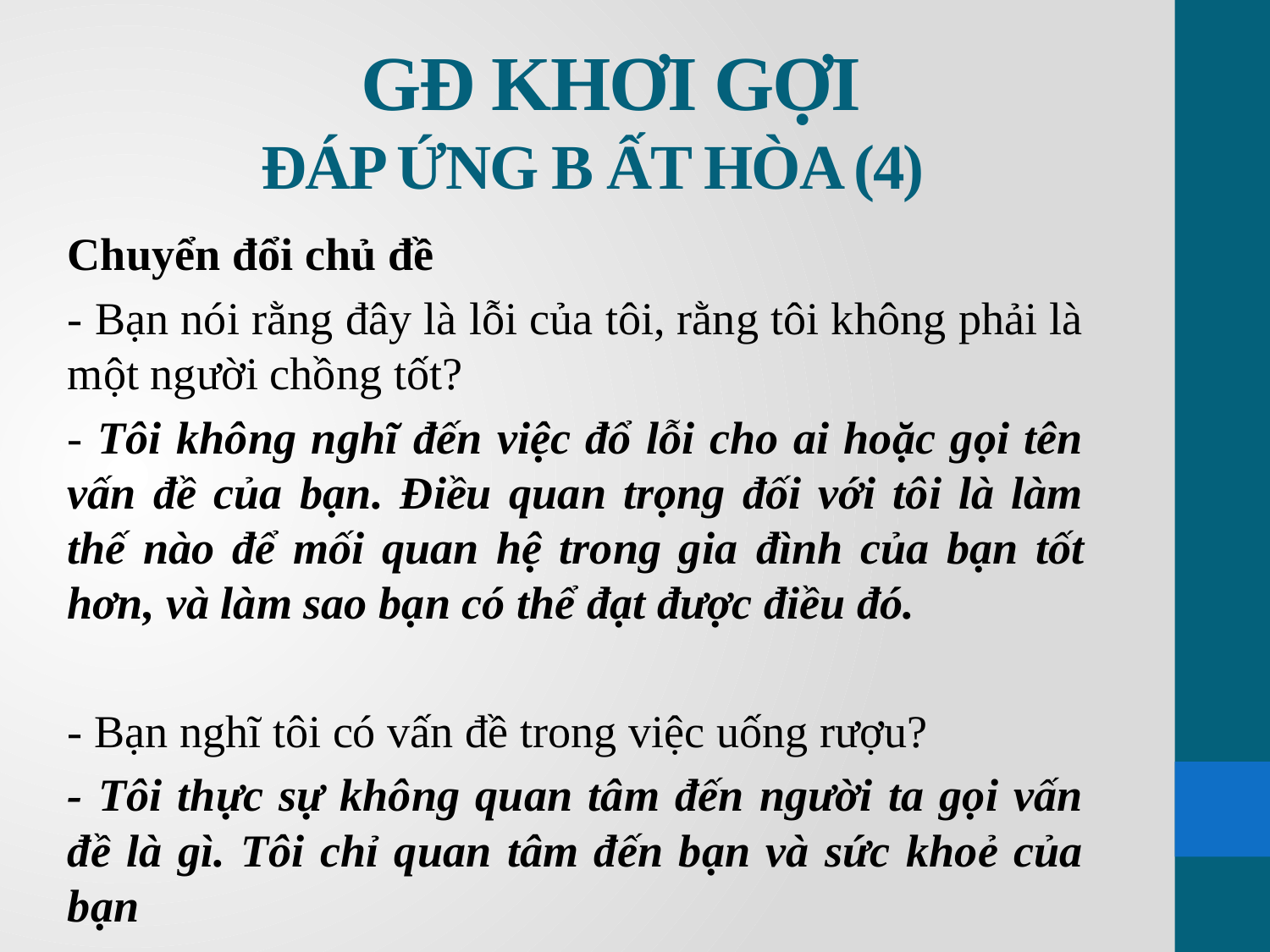

# GĐ KHƠI GỢI ĐÁP ỨNG B ẤT HÒA (4)
Chuyển đổi chủ đề
- Bạn nói rằng đây là lỗi của tôi, rằng tôi không phải là một người chồng tốt?
- Tôi không nghĩ đến việc đổ lỗi cho ai hoặc gọi tên vấn đề của bạn. Điều quan trọng đối với tôi là làm thế nào để mối quan hệ trong gia đình của bạn tốt hơn, và làm sao bạn có thể đạt được điều đó.

- Bạn nghĩ tôi có vấn đề trong việc uống rượu?
- Tôi thực sự không quan tâm đến người ta gọi vấn đề là gì. Tôi chỉ quan tâm đến bạn và sức khoẻ của bạn